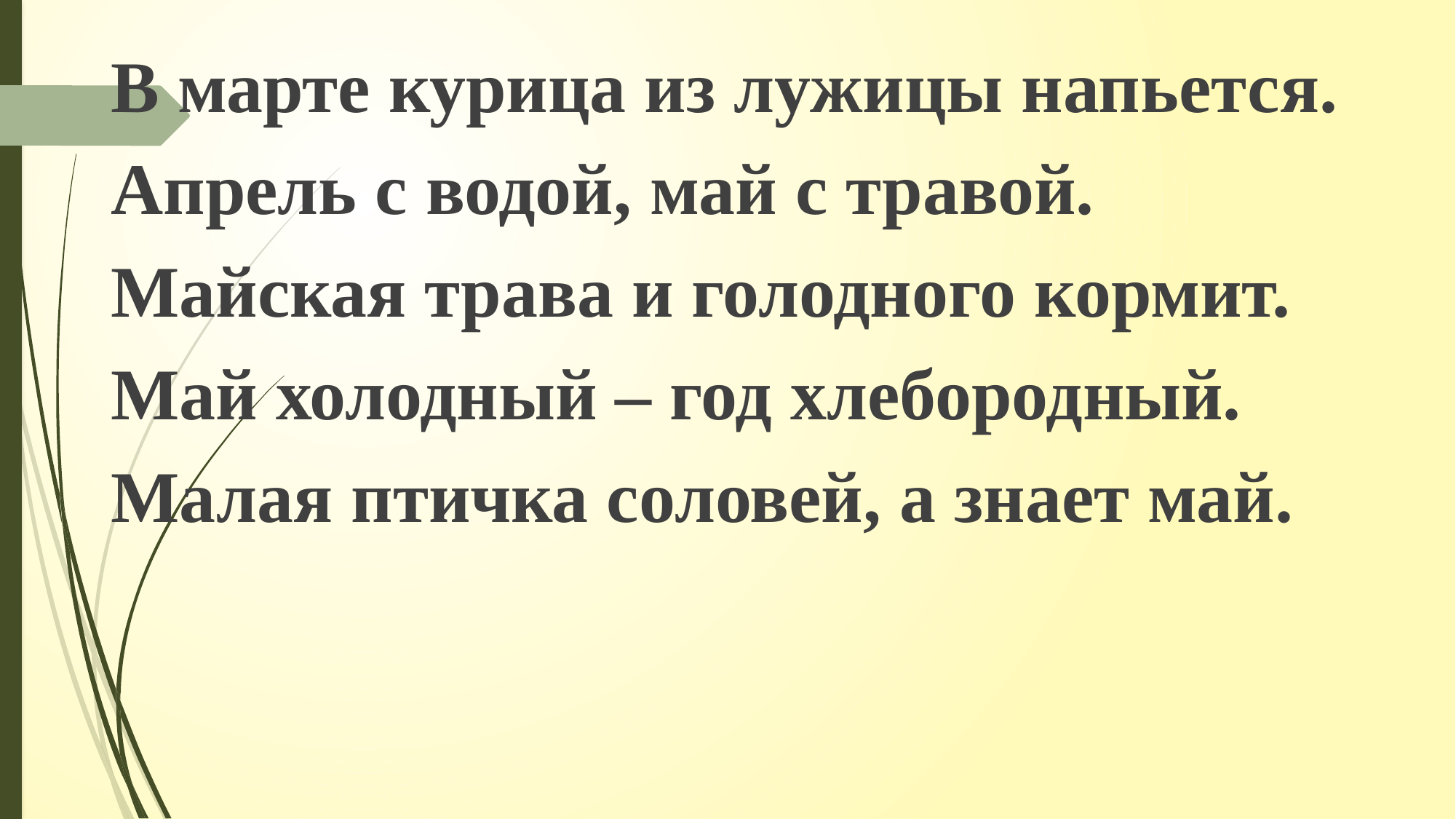

В марте курица из лужицы напьется.
Апрель с водой, май с травой.
Майская трава и голодного кормит.
Май холодный – год хлебородный.
Малая птичка соловей, а знает май.